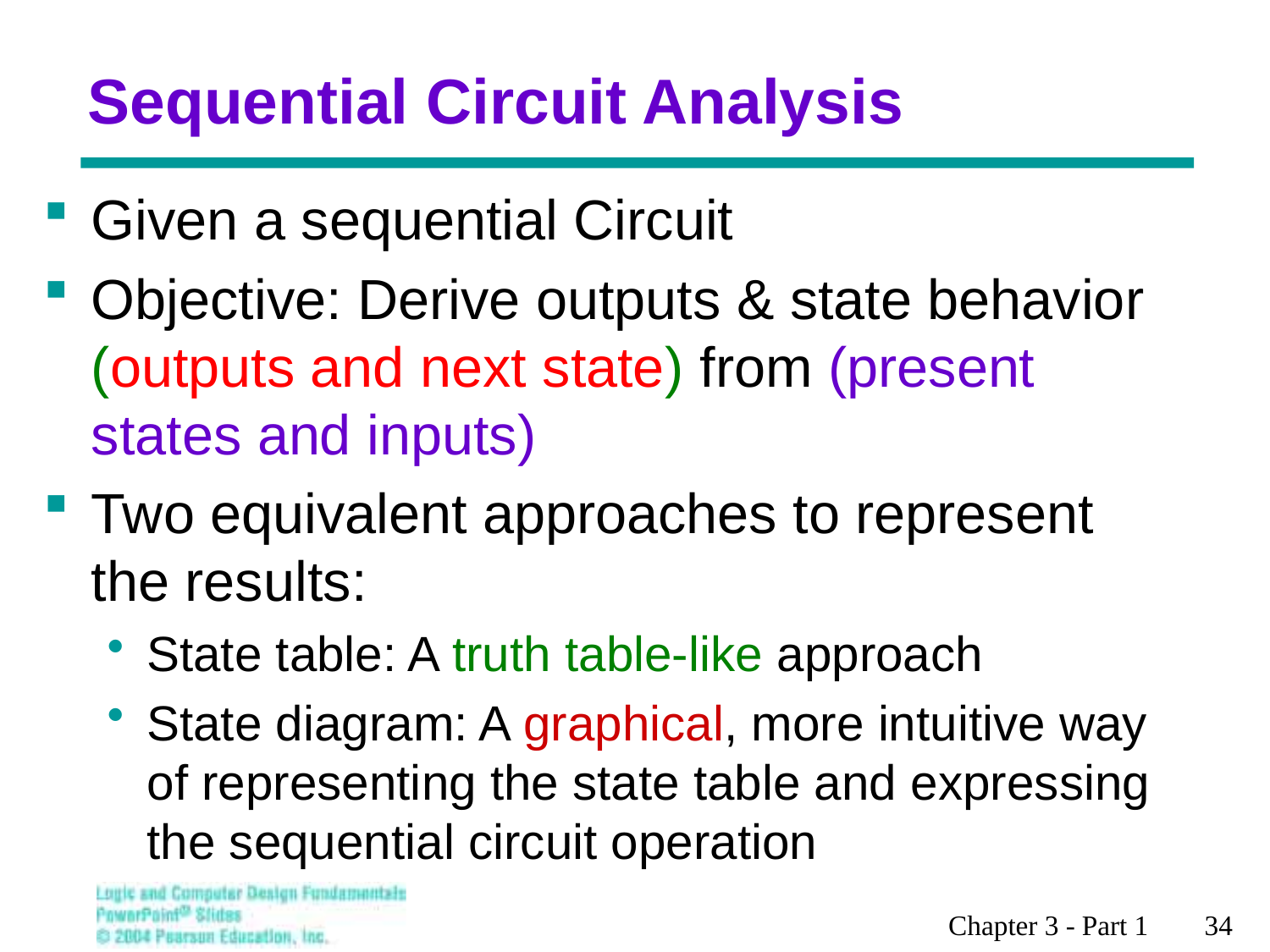

# Sequential Circuit Analysis
Given a sequential Circuit
Objective: Derive outputs & state behavior (outputs and next state) from (present states and inputs)
Two equivalent approaches to represent  the results:
State table: A truth table-like approach
State diagram: A graphical, more intuitive way of representing the state table and expressing the sequential circuit operation

Chapter 3 - Part 1        34